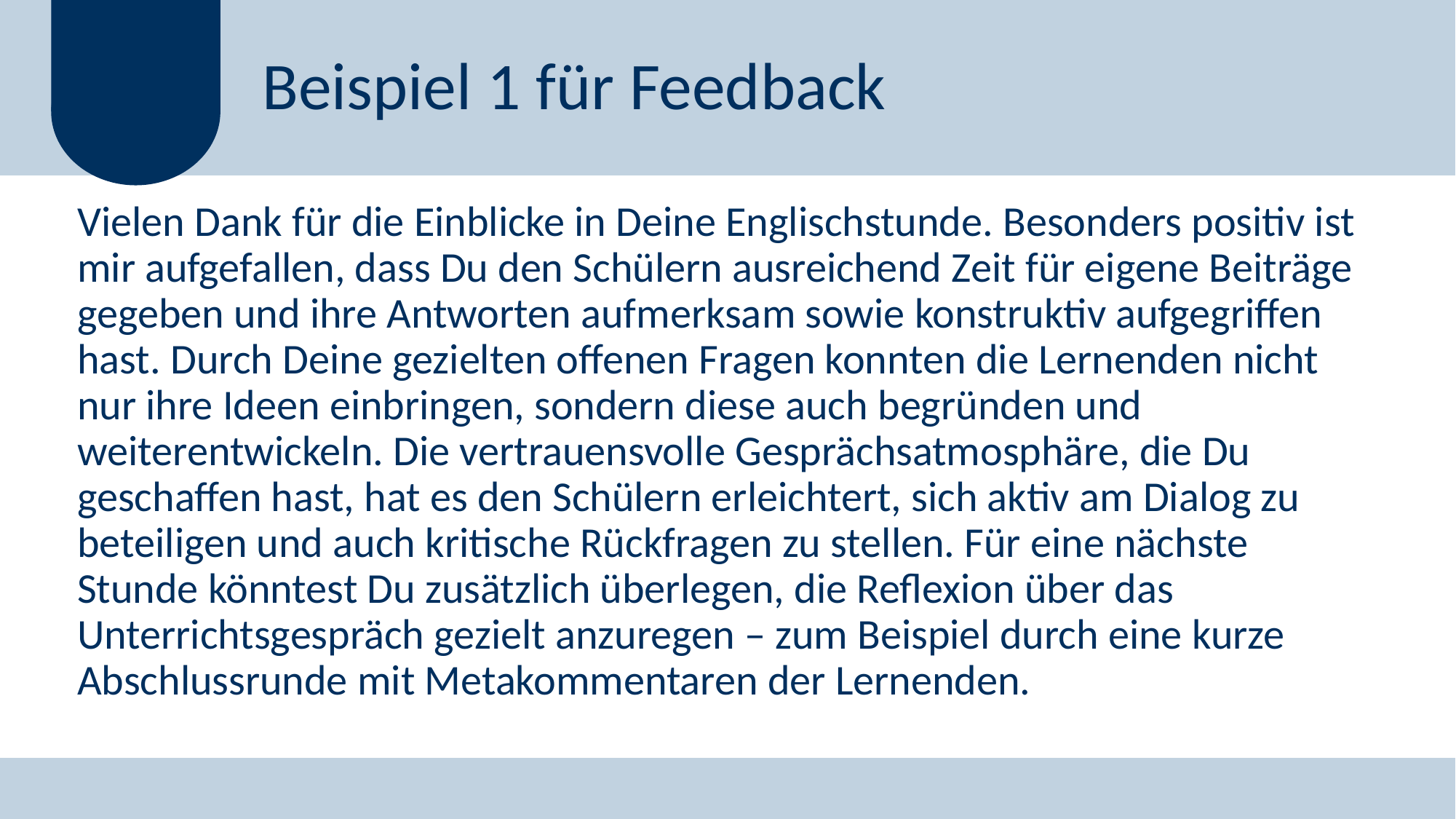

# Beispiel 1 für Feedback
Vielen Dank für die Einblicke in Deine Englischstunde. Besonders positiv ist mir aufgefallen, dass Du den Schülern ausreichend Zeit für eigene Beiträge gegeben und ihre Antworten aufmerksam sowie konstruktiv aufgegriffen hast. Durch Deine gezielten offenen Fragen konnten die Lernenden nicht nur ihre Ideen einbringen, sondern diese auch begründen und weiterentwickeln. Die vertrauensvolle Gesprächsatmosphäre, die Du geschaffen hast, hat es den Schülern erleichtert, sich aktiv am Dialog zu beteiligen und auch kritische Rückfragen zu stellen. Für eine nächste Stunde könntest Du zusätzlich überlegen, die Reflexion über das Unterrichtsgespräch gezielt anzuregen – zum Beispiel durch eine kurze Abschlussrunde mit Metakommentaren der Lernenden.